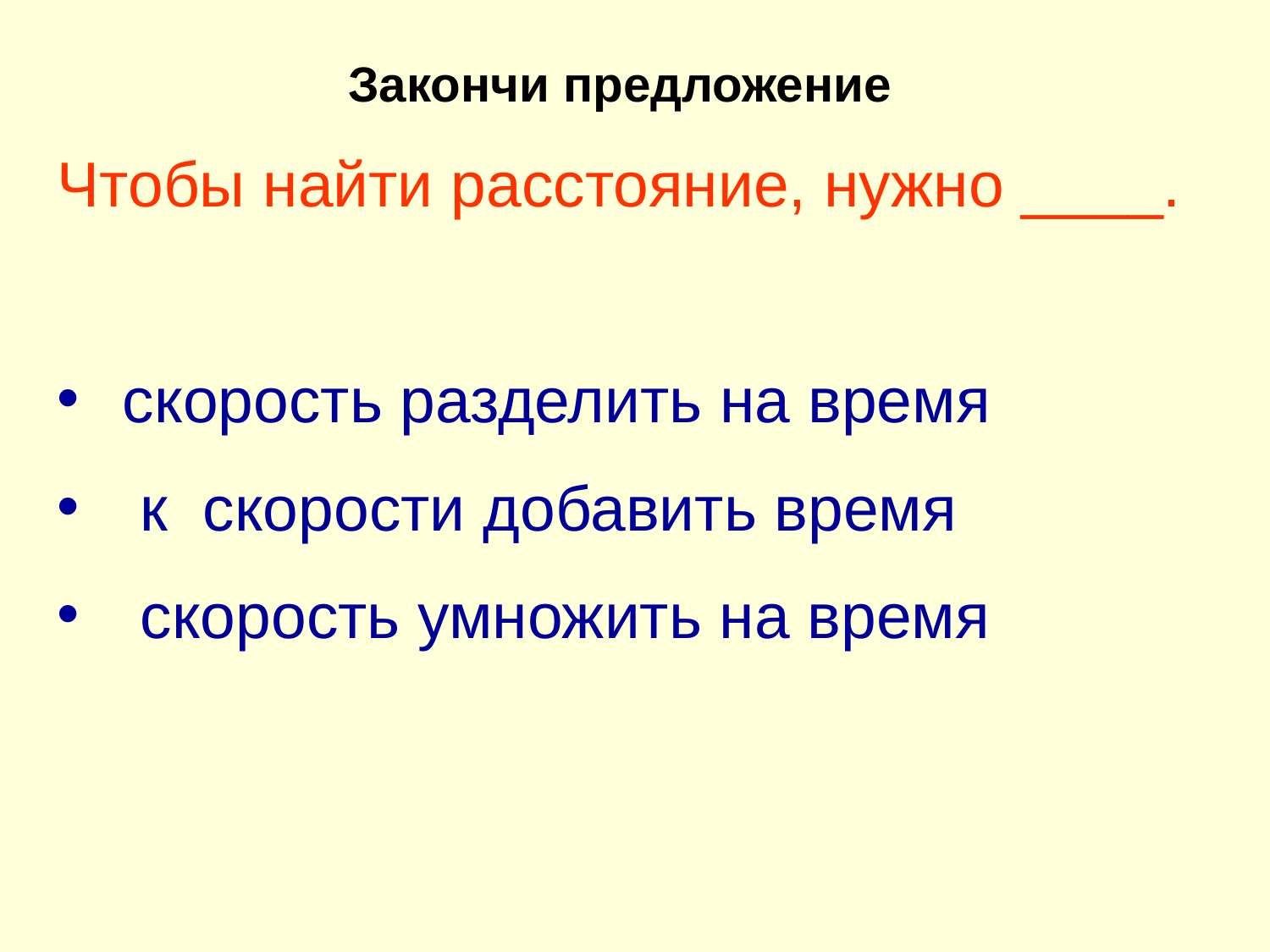

Закончи предложение
Чтобы найти расстояние, нужно ____.

 скорость разделить на время
  к  скорости добавить время
  скорость умножить на время